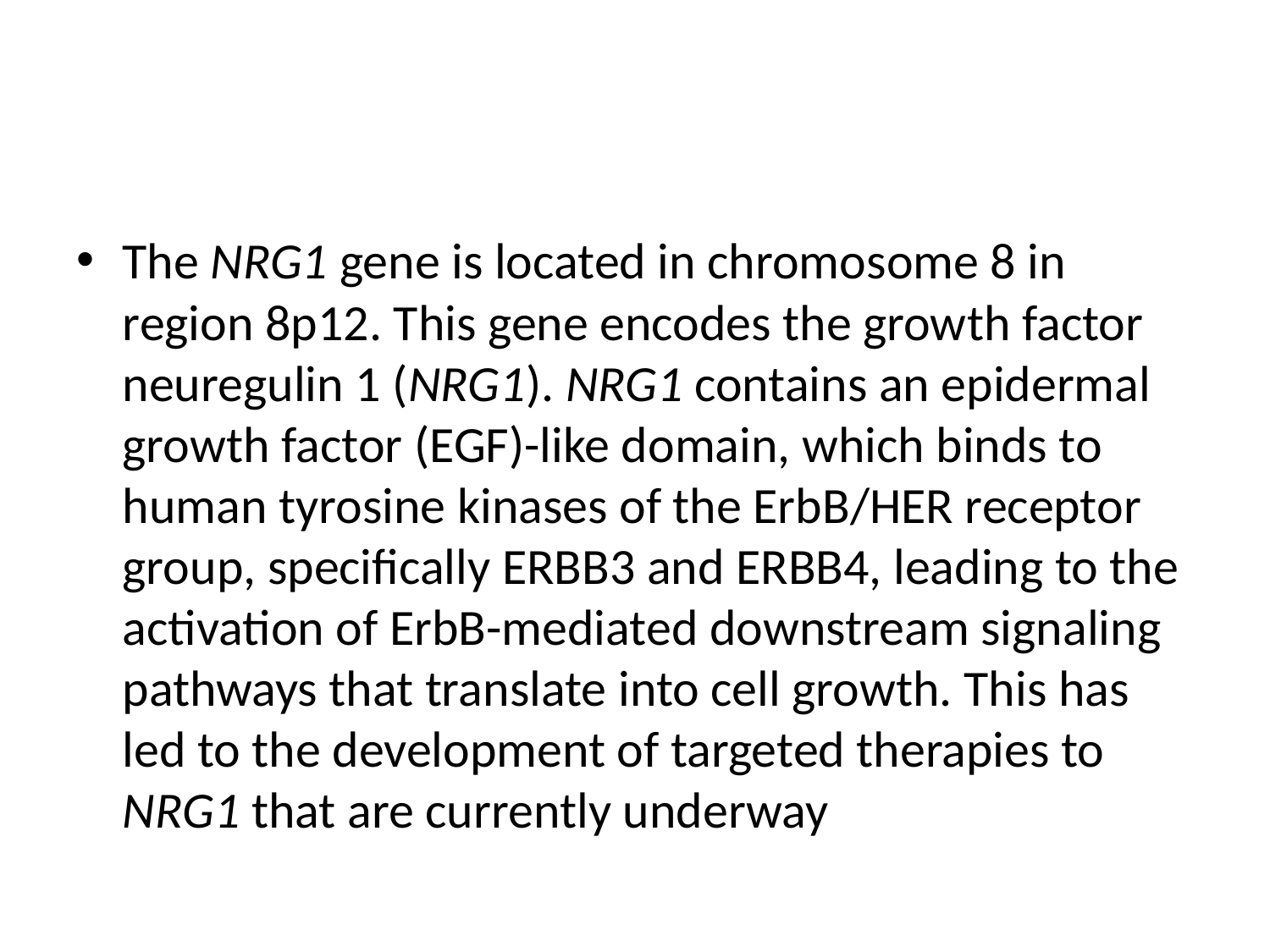

#
The NRG1 gene is located in chromosome 8 in region 8p12. This gene encodes the growth factor neuregulin 1 (NRG1). NRG1 contains an epidermal growth factor (EGF)-like domain, which binds to human tyrosine kinases of the ErbB/HER receptor group, specifically ERBB3 and ERBB4, leading to the activation of ErbB-mediated downstream signaling pathways that translate into cell growth. This has led to the development of targeted therapies to NRG1 that are currently underway